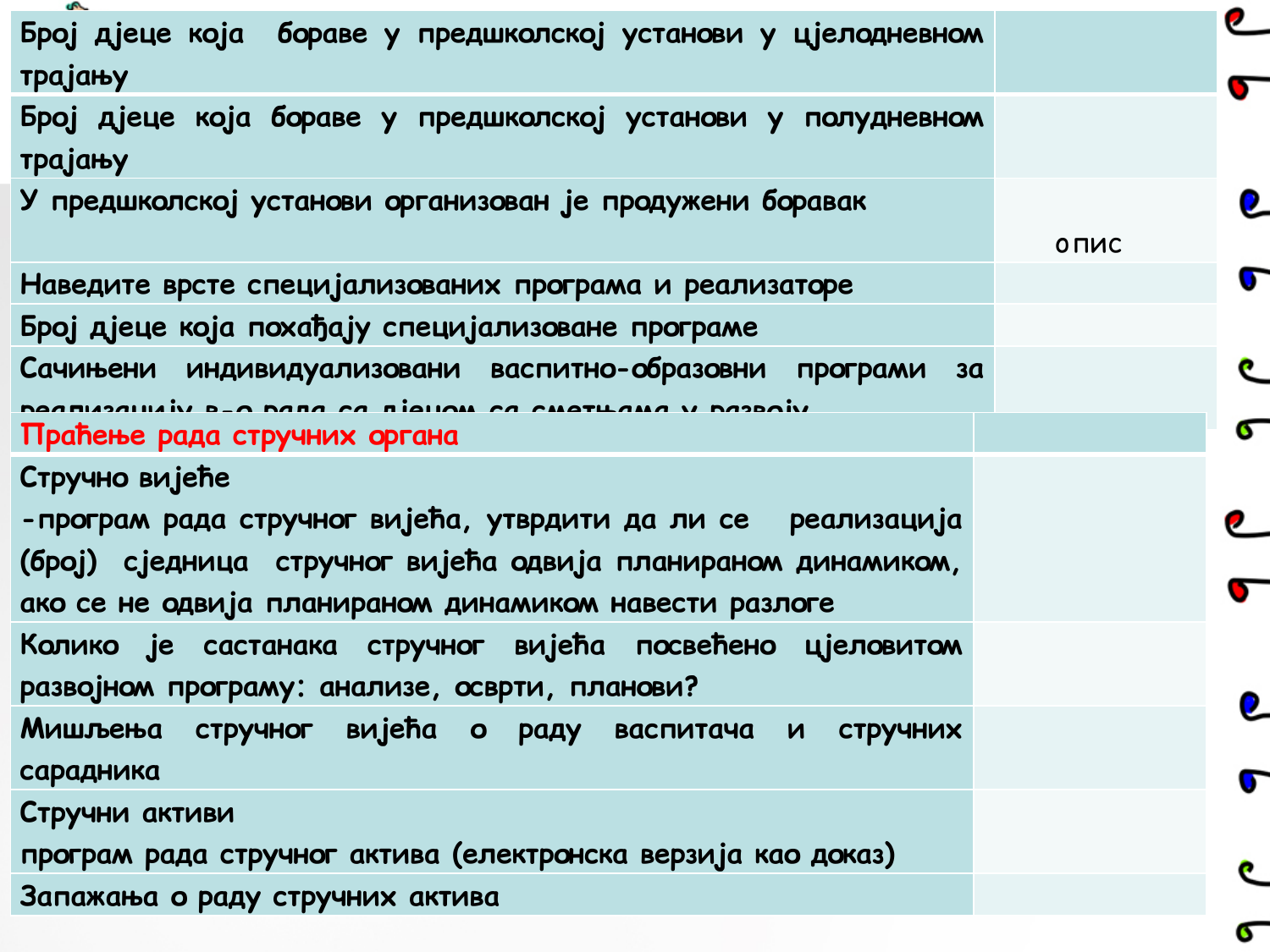

| Број дјеце која бораве у предшколској установи у цјелодневном трајању |  |
| --- | --- |
| Број дјеце која бораве у предшколској установи у полудневном трајању |  |
| У предшколској установи организован је продужени боравак | опис |
| Наведите врсте специјализованих програма и реализаторе |  |
| Број дјеце која похађају специјализоване програме |  |
| Сачињени индивидуализовани васпитно-образовни програми за реализацију в-о рада са дјецом са сметњама у развоју |  |
| Праћење рада стручних органа |  |
| --- | --- |
| Стручно вијеће -програм рада стручног вијећа, утврдити да ли се реализација (број) сједница стручног вијећа одвија планираном динамиком, ако се не одвија планираном динамиком навести разлоге |  |
| Колико је састанака стручног вијећа посвећено цјеловитом развојном програму: анализе, осврти, планови? |  |
| Мишљења стручног вијећа о раду васпитача и стручних сарадника |  |
| Стручни активи програм рада стручног актива (електронска верзија као доказ) |  |
| Запажања о раду стручних актива |  |